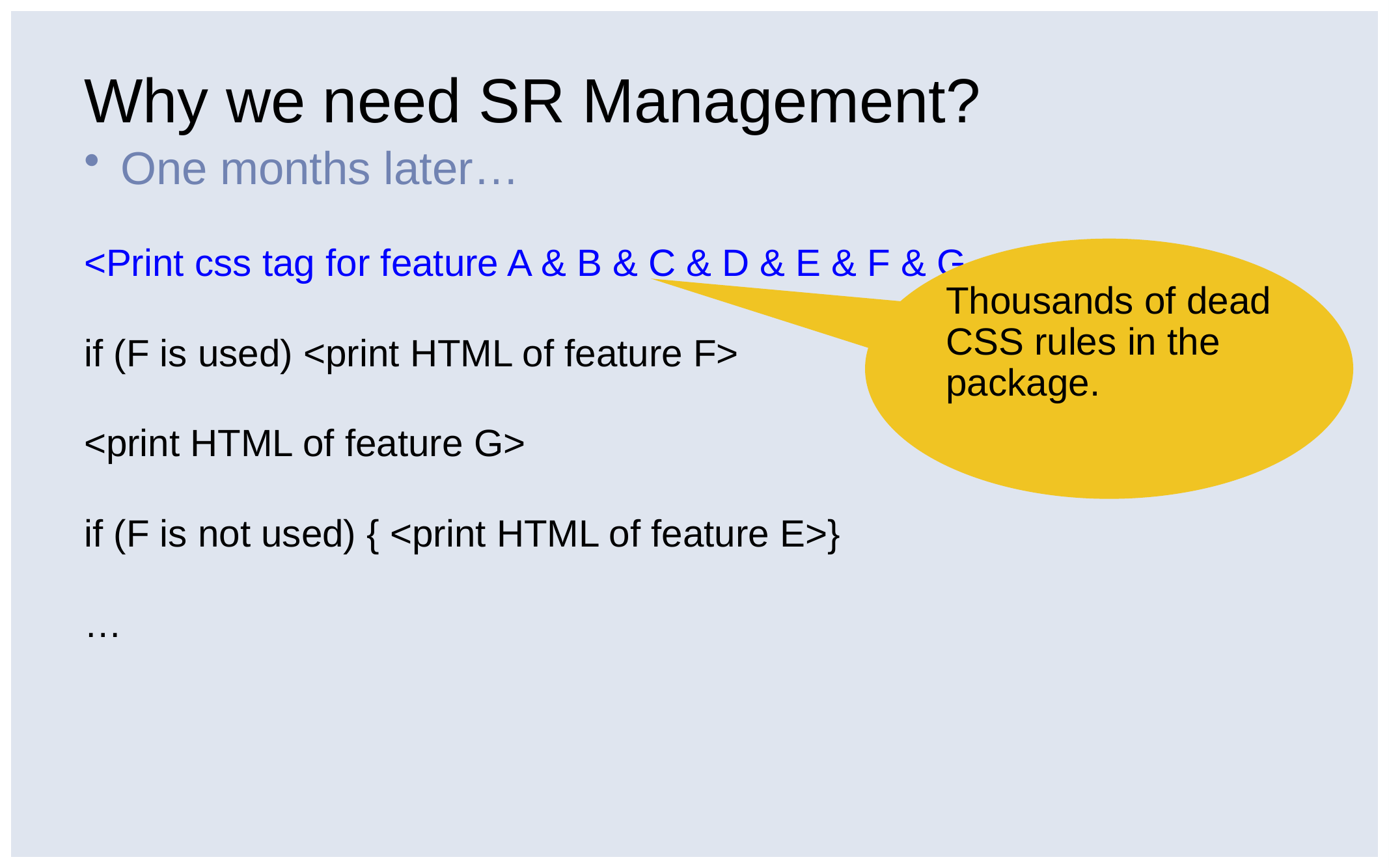

# Why we need SR Management?
One months later…
<Print css tag for feature A & B & C & D & E & F & G…>
if (F is used) <print HTML of feature F>
<print HTML of feature G>
if (F is not used) { <print HTML of feature E>}
…

Thousands of dead CSS rules in the package.